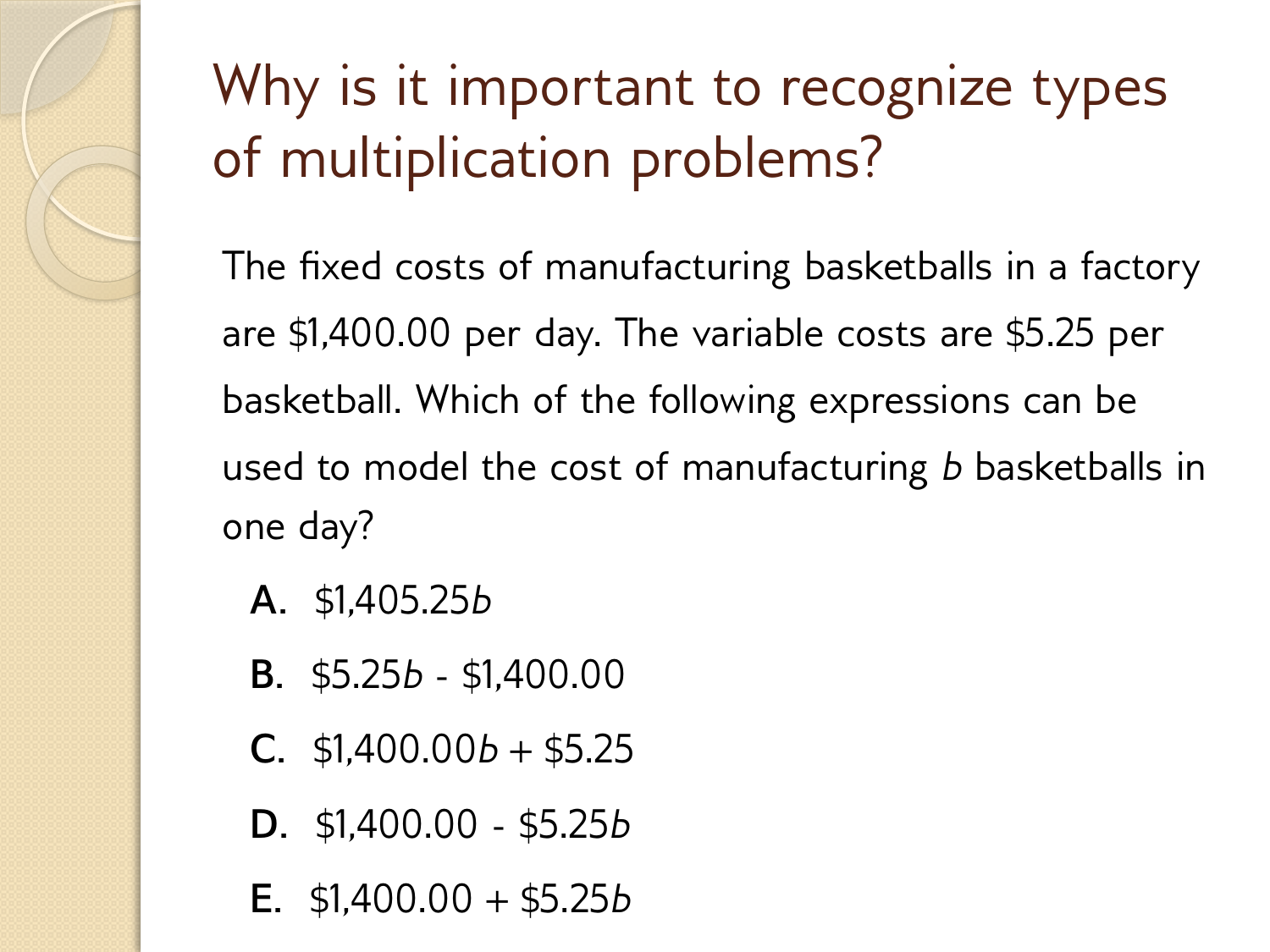

# Why is it important to recognize types of multiplication problems?
The fixed costs of manufacturing basketballs in a factory
are $1,400.00 per day. The variable costs are $5.25 per
basketball. Which of the following expressions can be
used to model the cost of manufacturing b basketballs in one day?
A.  $1,405.25b
B.  $5.25b − $1,400.00
C.  $1,400.00b + $5.25
D.  $1,400.00 − $5.25b
E.  $1,400.00 + $5.25b